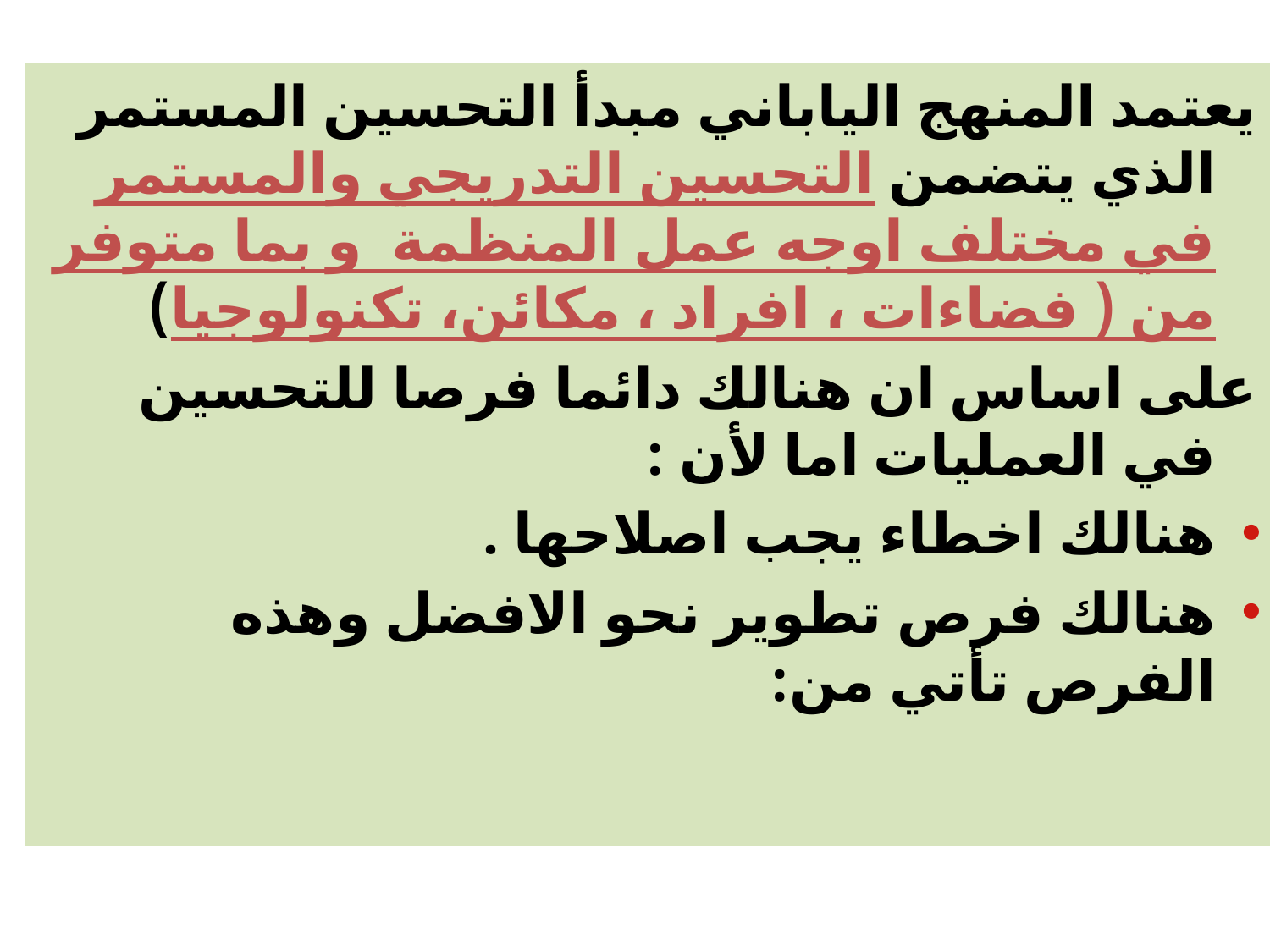

#
يعتمد المنهج الياباني مبدأ التحسين المستمر الذي يتضمن التحسين التدريجي والمستمر في مختلف اوجه عمل المنظمة  و بما متوفر من ( فضاءات ، افراد ، مكائن، تكنولوجيا)
على اساس ان هنالك دائما فرصا للتحسين في العمليات اما لأن :
هنالك اخطاء يجب اصلاحها .
هنالك فرص تطوير نحو الافضل وهذه الفرص تأتي من: